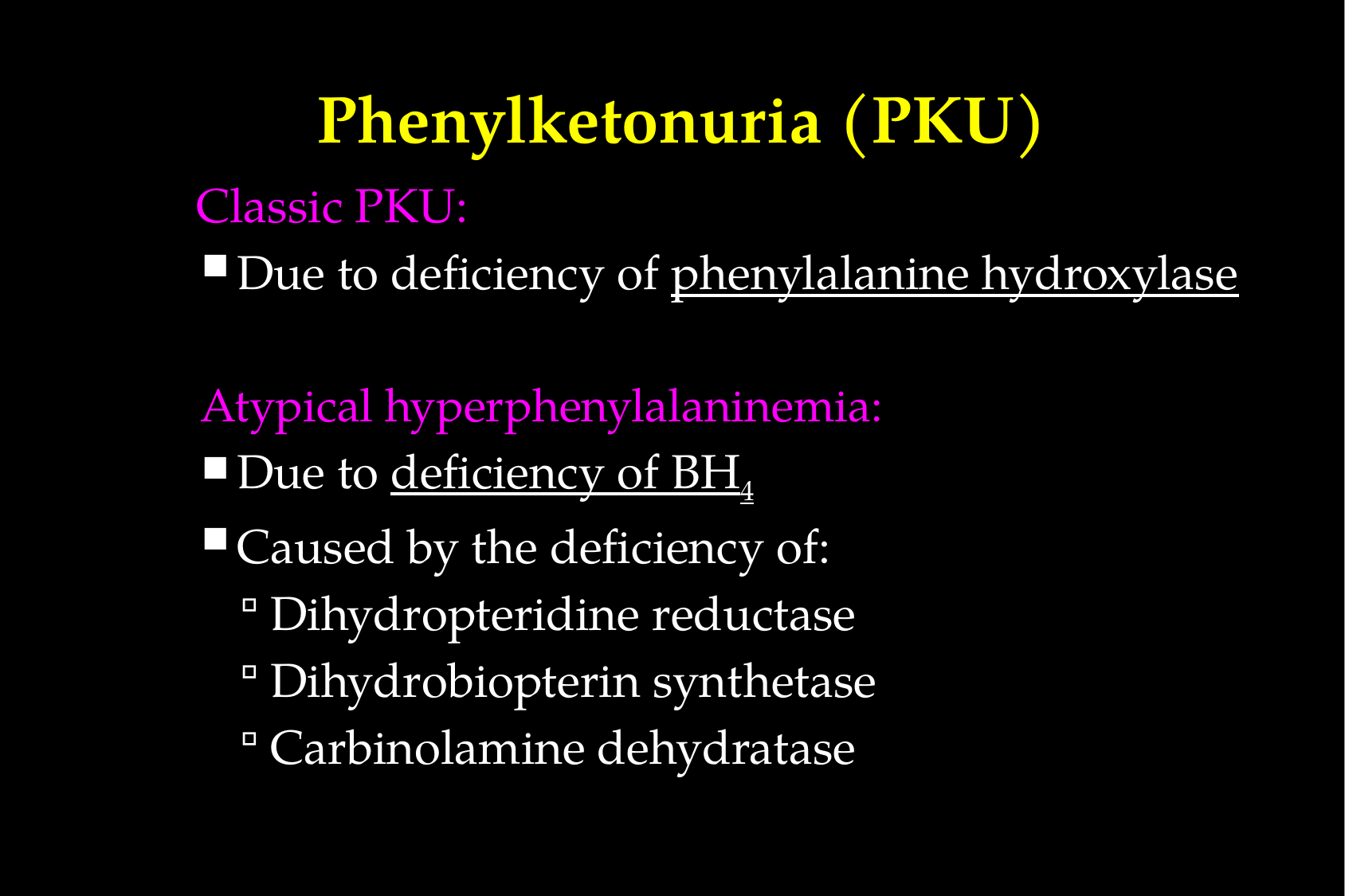

# Phenylketonuria (PKU)
	Classic PKU:
Due to deficiency of phenylalanine hydroxylase

Atypical hyperphenylalaninemia:
Due to deficiency of BH4
Caused by the deficiency of:
Dihydropteridine reductase
Dihydrobiopterin synthetase
Carbinolamine dehydratase